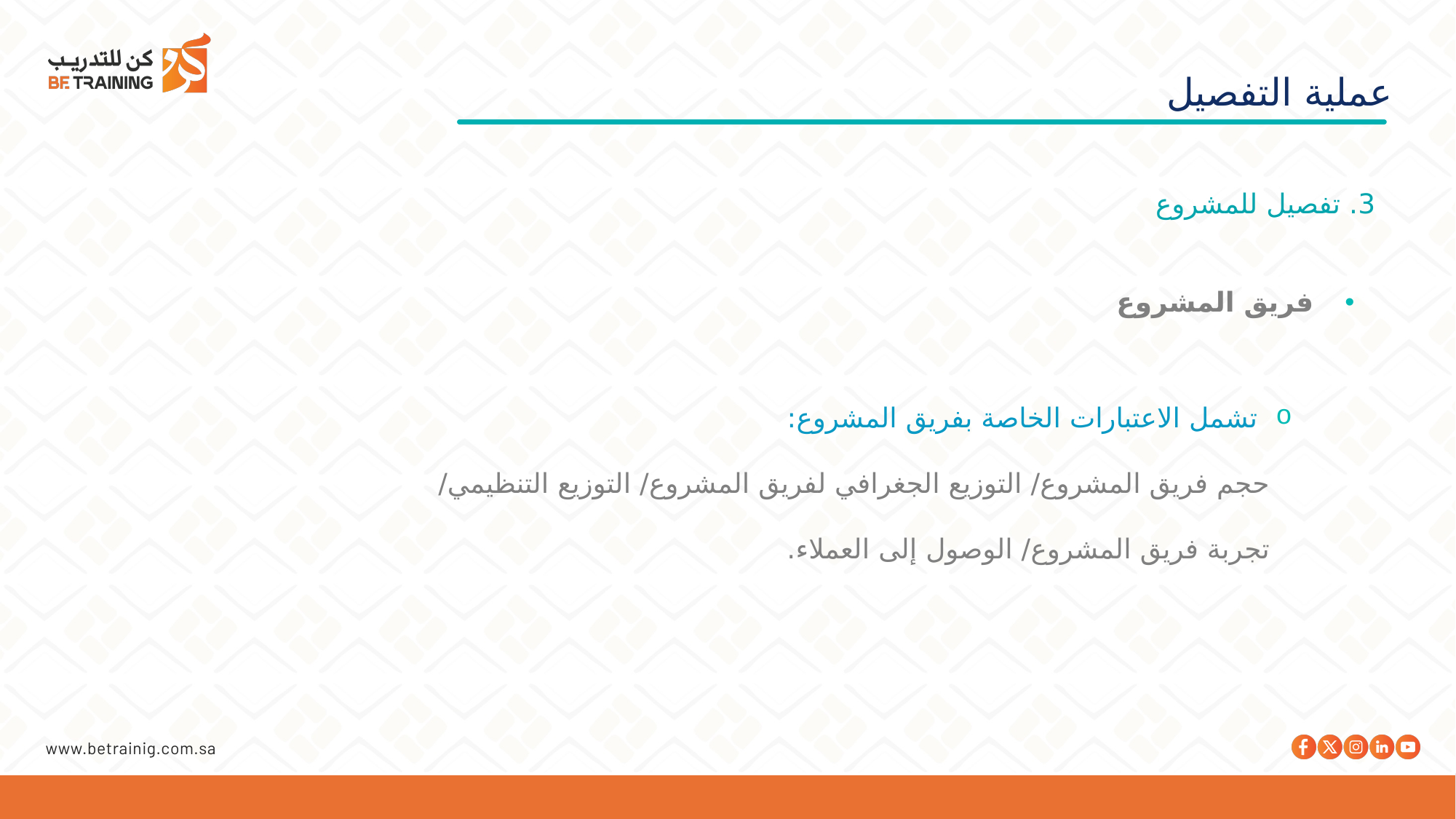

عملية التفصيل
3. تفصيل للمشروع

فريق المشروع
تشمل الاعتبارات الخاصة بفريق المشروع:
حجم فريق المشروع/ التوزيع الجغرافي لفريق المشروع/ التوزيع التنظيمي/ تجربة فريق المشروع/ الوصول إلى العملاء.